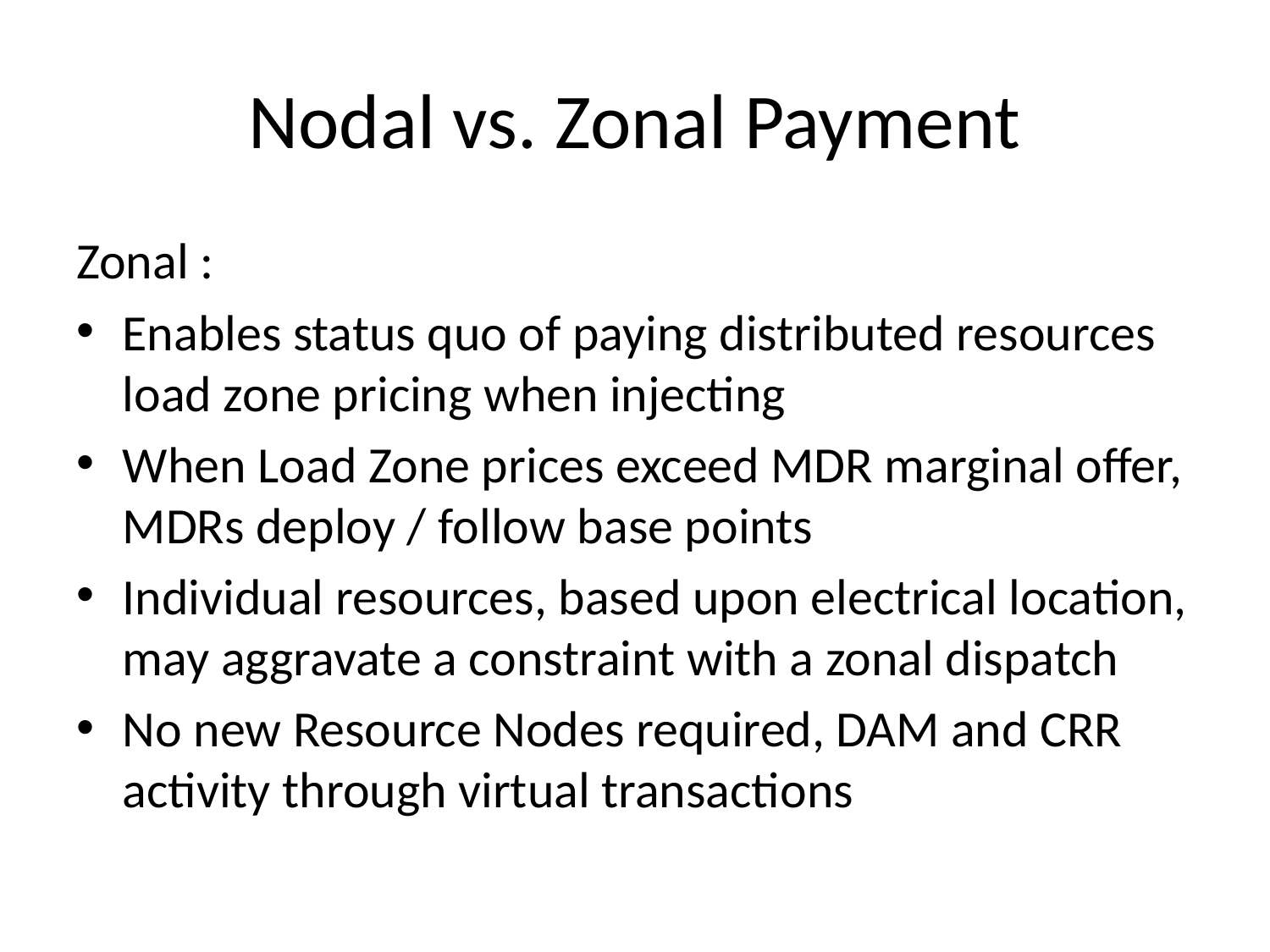

# Nodal vs. Zonal Payment
Zonal :
Enables status quo of paying distributed resources load zone pricing when injecting
When Load Zone prices exceed MDR marginal offer, MDRs deploy / follow base points
Individual resources, based upon electrical location, may aggravate a constraint with a zonal dispatch
No new Resource Nodes required, DAM and CRR activity through virtual transactions